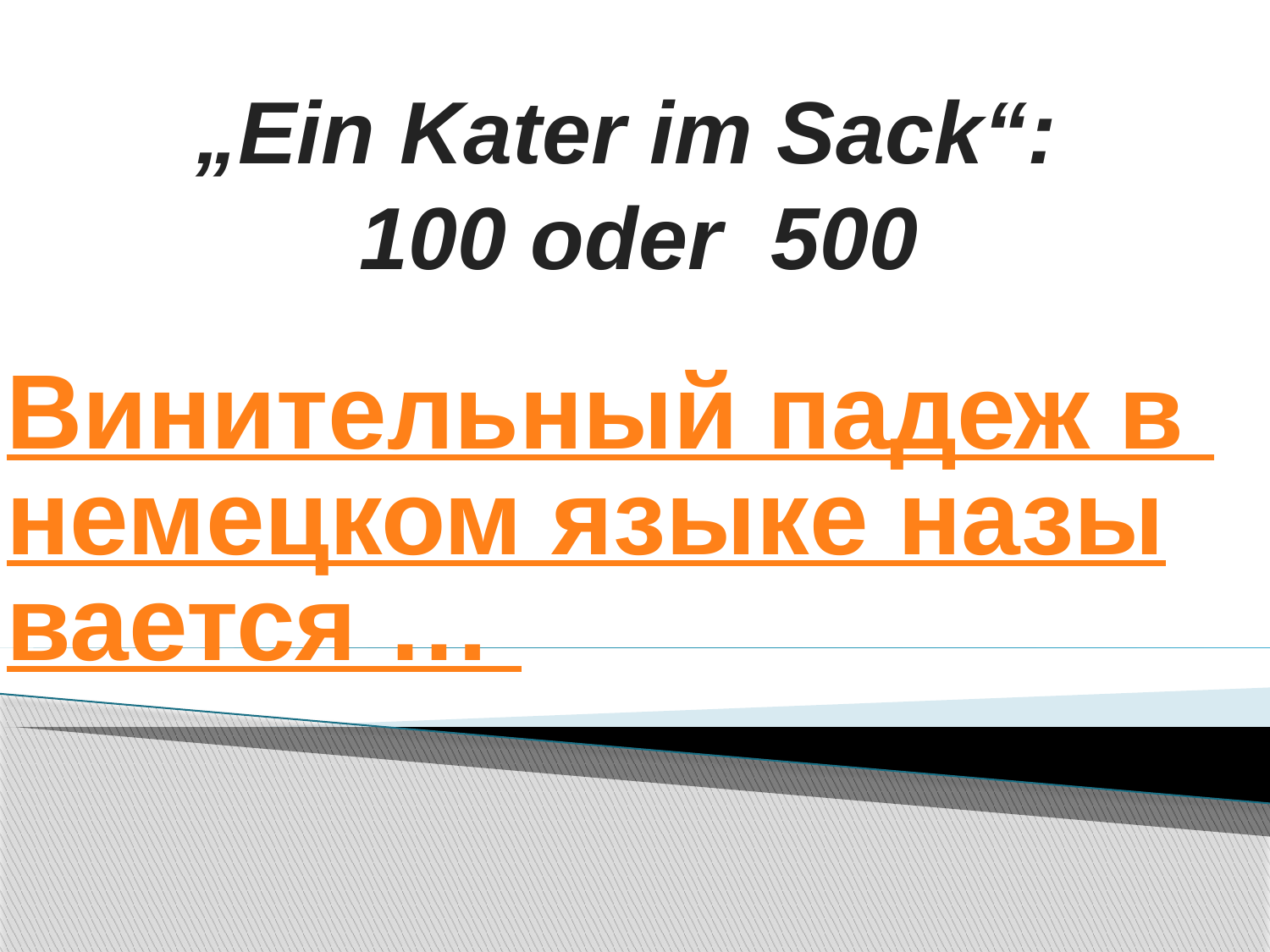

# „Ein Kater im Sack“: 100 oder  500
Винительный падеж в немецком языке называется …